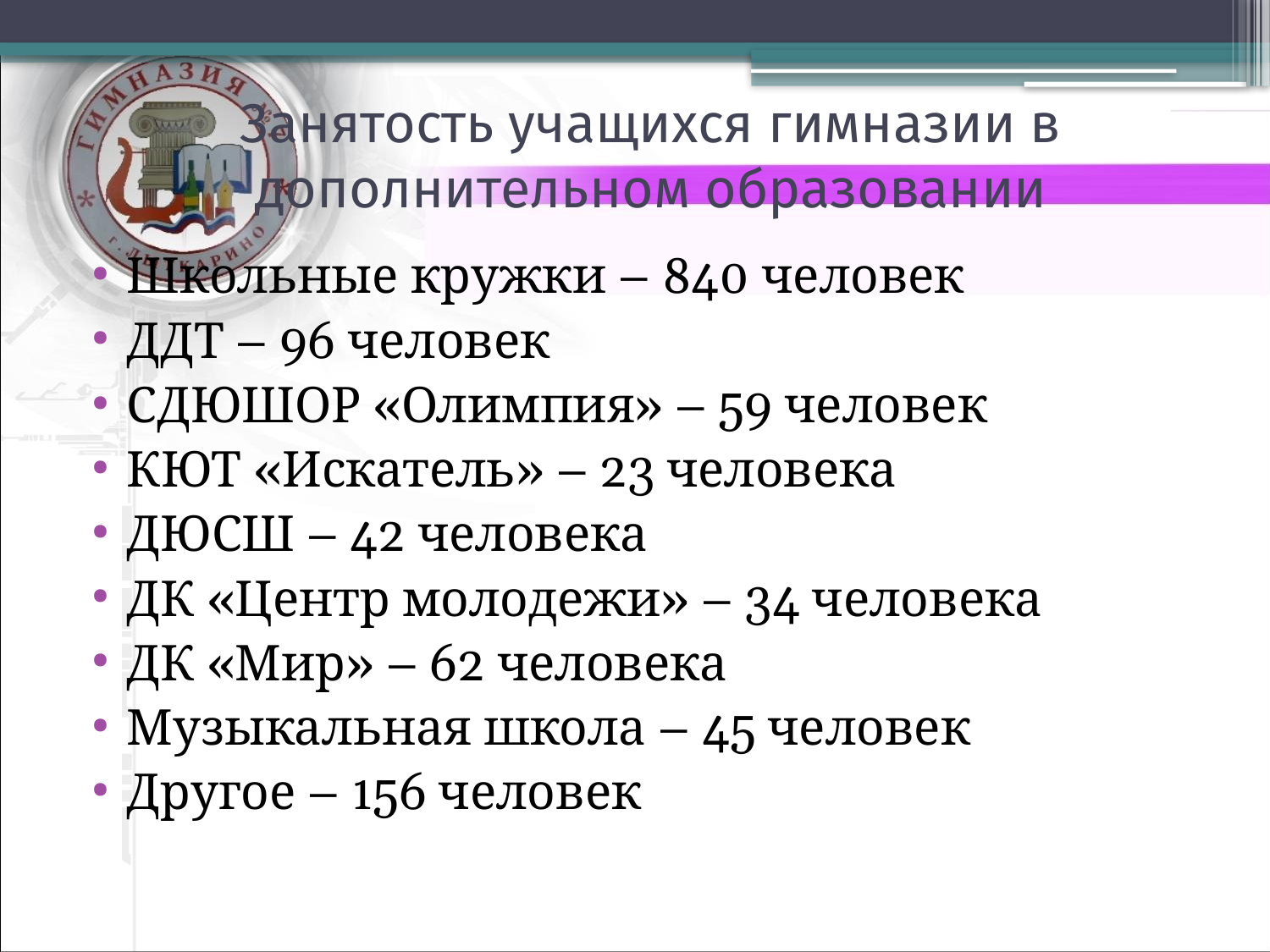

# Занятость учащихся гимназии в дополнительном образовании
Школьные кружки – 840 человек
ДДТ – 96 человек
СДЮШОР «Олимпия» – 59 человек
КЮТ «Искатель» – 23 человека
ДЮСШ – 42 человека
ДК «Центр молодежи» – 34 человека
ДК «Мир» – 62 человека
Музыкальная школа – 45 человек
Другое – 156 человек